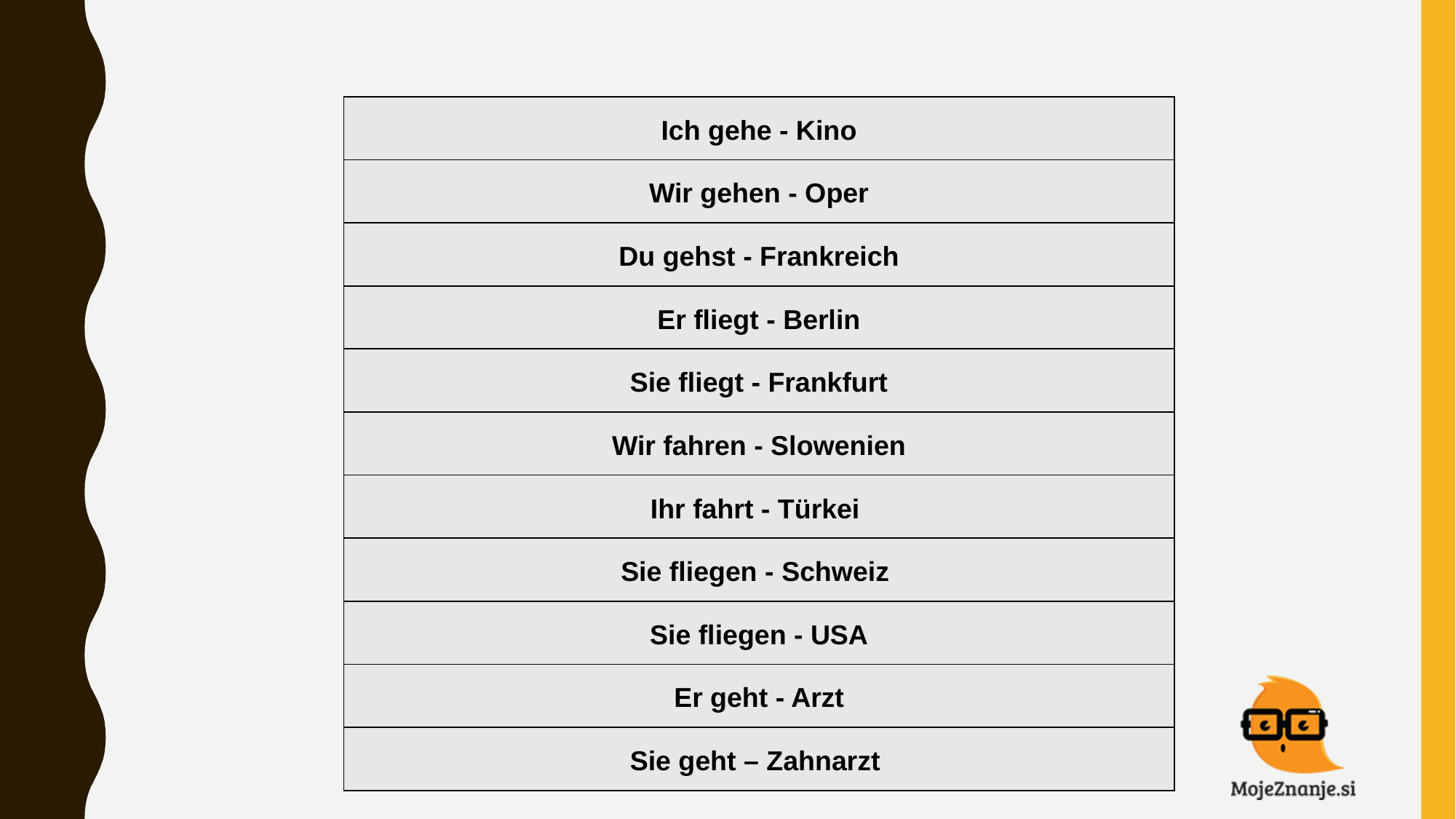

#
| Ich gehe - Kino |
| --- |
| Wir gehen - Oper |
| Du gehst - Frankreich |
| Er fliegt - Berlin |
| Sie fliegt - Frankfurt |
| Wir fahren - Slowenien |
| Ihr fahrt - Türkei |
| Sie fliegen - Schweiz |
| Sie fliegen - USA |
| Er geht - Arzt |
| Sie geht – Zahnarzt |